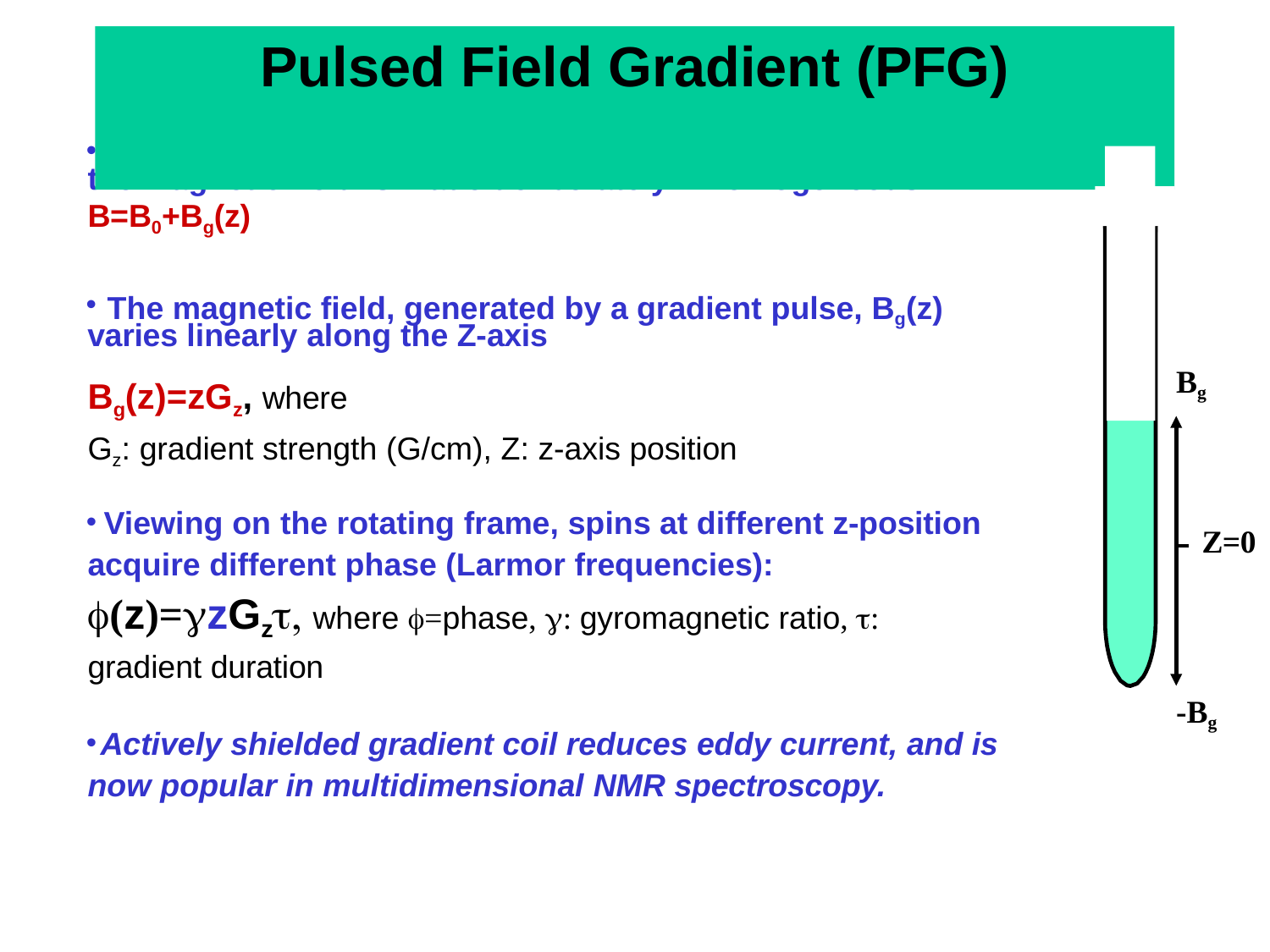

# Pulsed Field Gradient (PFG)
	A field-gradient pulse is a pulse or a period during which the magnetic field is made deliberately inhomogeneous.
B=B0+Bg(z)

	The magnetic field, generated by a gradient pulse, Bg(z) varies linearly along the Z-axis

Bg
Bg(z)=zGz, where
Gz: gradient strength (G/cm), Z: z-axis position
	Viewing on the rotating frame, spins at different z-position acquire different phase (Larmor frequencies): φ(z)=γzGzτ, where φ=phase, γ: gyromagnetic ratio, τ: gradient duration

Z=0
-Bg
	Actively shielded gradient coil reduces eddy current, and is now popular in multidimensional NMR spectroscopy.